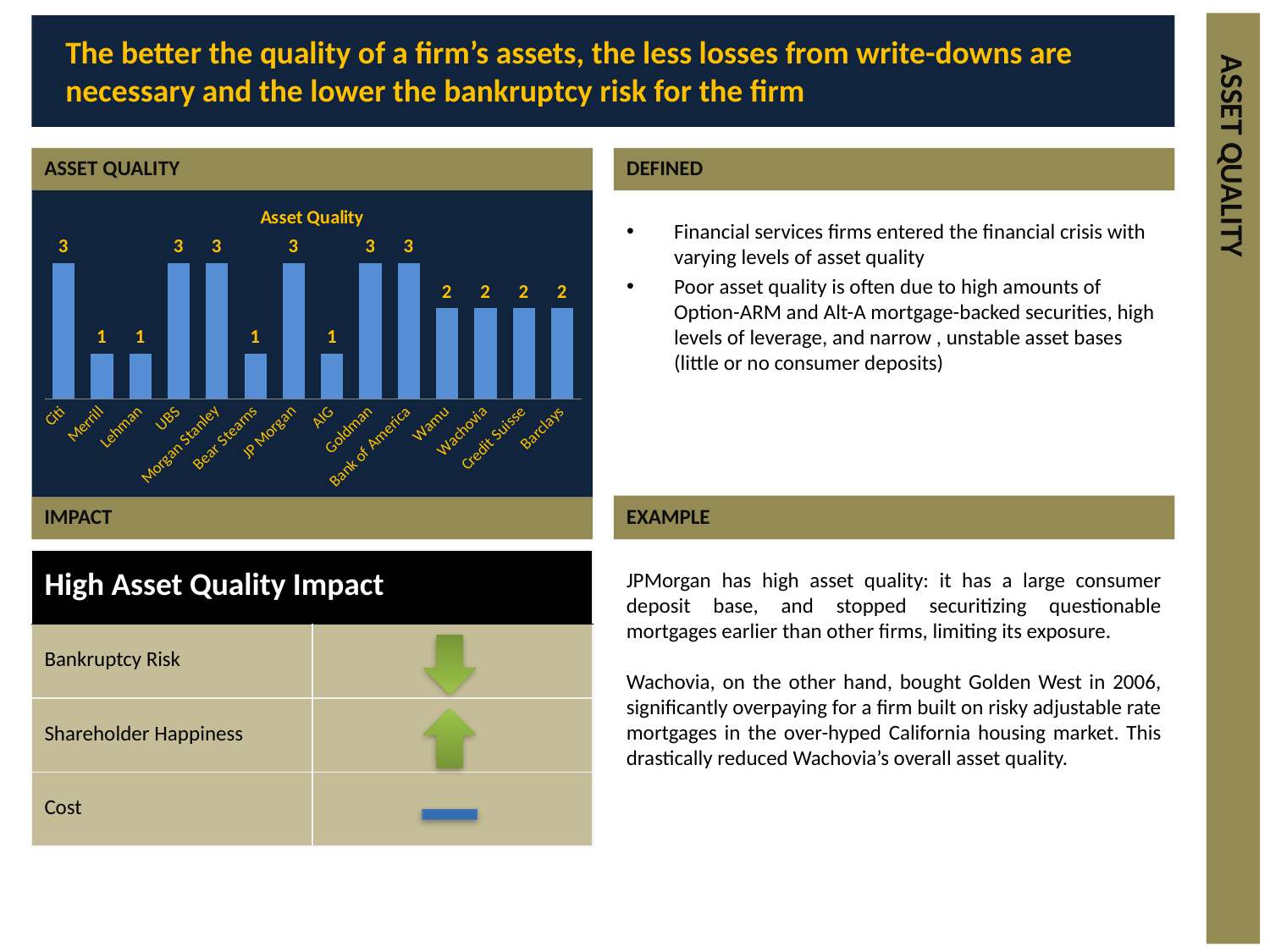

The better the quality of a firm’s assets, the less losses from write-downs are necessary and the lower the bankruptcy risk for the firm
ASSET QUALITY
DEFINED

### Chart:

| Category | Asset Quality |
|---|---|
| Citi | 3.0 |
| Merrill | 1.0 |
| Lehman | 1.0 |
| UBS | 3.0 |
| Morgan Stanley | 3.0 |
| Bear Stearns | 1.0 |
| JP Morgan | 3.0 |
| AIG | 1.0 |
| Goldman | 3.0 |
| Bank of America | 3.0 |
| Wamu | 2.0 |
| Wachovia | 2.0 |
| Credit Suisse | 2.0 |
| Barclays | 2.0 |
Financial services firms entered the financial crisis with varying levels of asset quality
Poor asset quality is often due to high amounts of Option-ARM and Alt-A mortgage-backed securities, high levels of leverage, and narrow , unstable asset bases (little or no consumer deposits)

ASSET QUALITY
IMPACT
EXAMPLE
| High Asset Quality Impact |  |
| --- | --- |
| Bankruptcy Risk |  |
| Shareholder Happiness |  |
| Cost |  |
JPMorgan has high asset quality: it has a large consumer deposit base, and stopped securitizing questionable mortgages earlier than other firms, limiting its exposure.

Wachovia, on the other hand, bought Golden West in 2006, significantly overpaying for a firm built on risky adjustable rate mortgages in the over-hyped California housing market. This drastically reduced Wachovia’s overall asset quality.